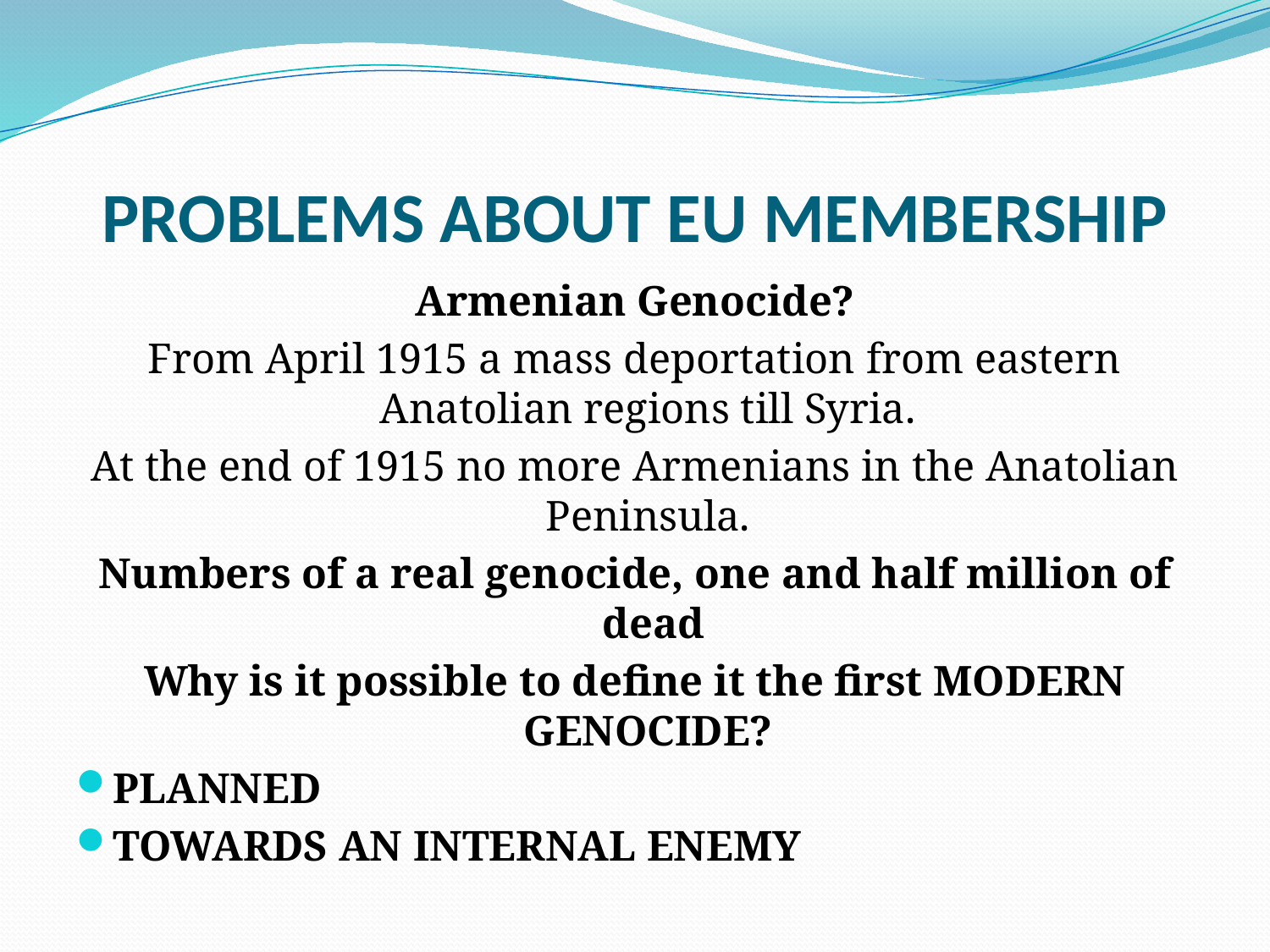

# PROBLEMS ABOUT EU MEMBERSHIP
Armenian Genocide?
From April 1915 a mass deportation from eastern Anatolian regions till Syria.
At the end of 1915 no more Armenians in the Anatolian Peninsula.
Numbers of a real genocide, one and half million of dead
Why is it possible to define it the first MODERN GENOCIDE?
PLANNED
TOWARDS AN INTERNAL ENEMY